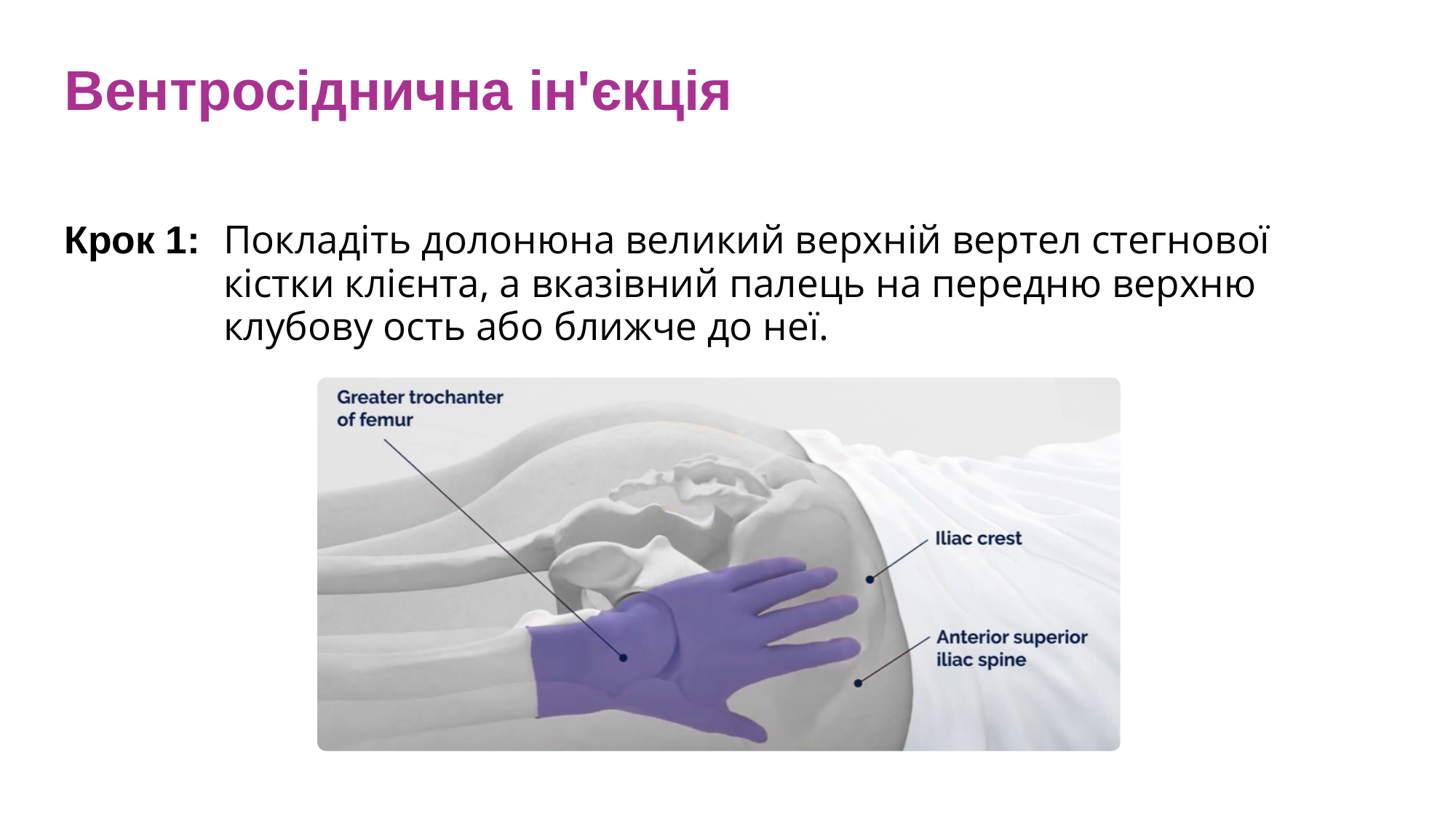

Вентросіднична ін'єкція
Крок 1:
Покладіть долонюна великий верхній вертел стегнової кістки клієнта, а вказівний палець на передню верхню клубову ость або ближче до неї.